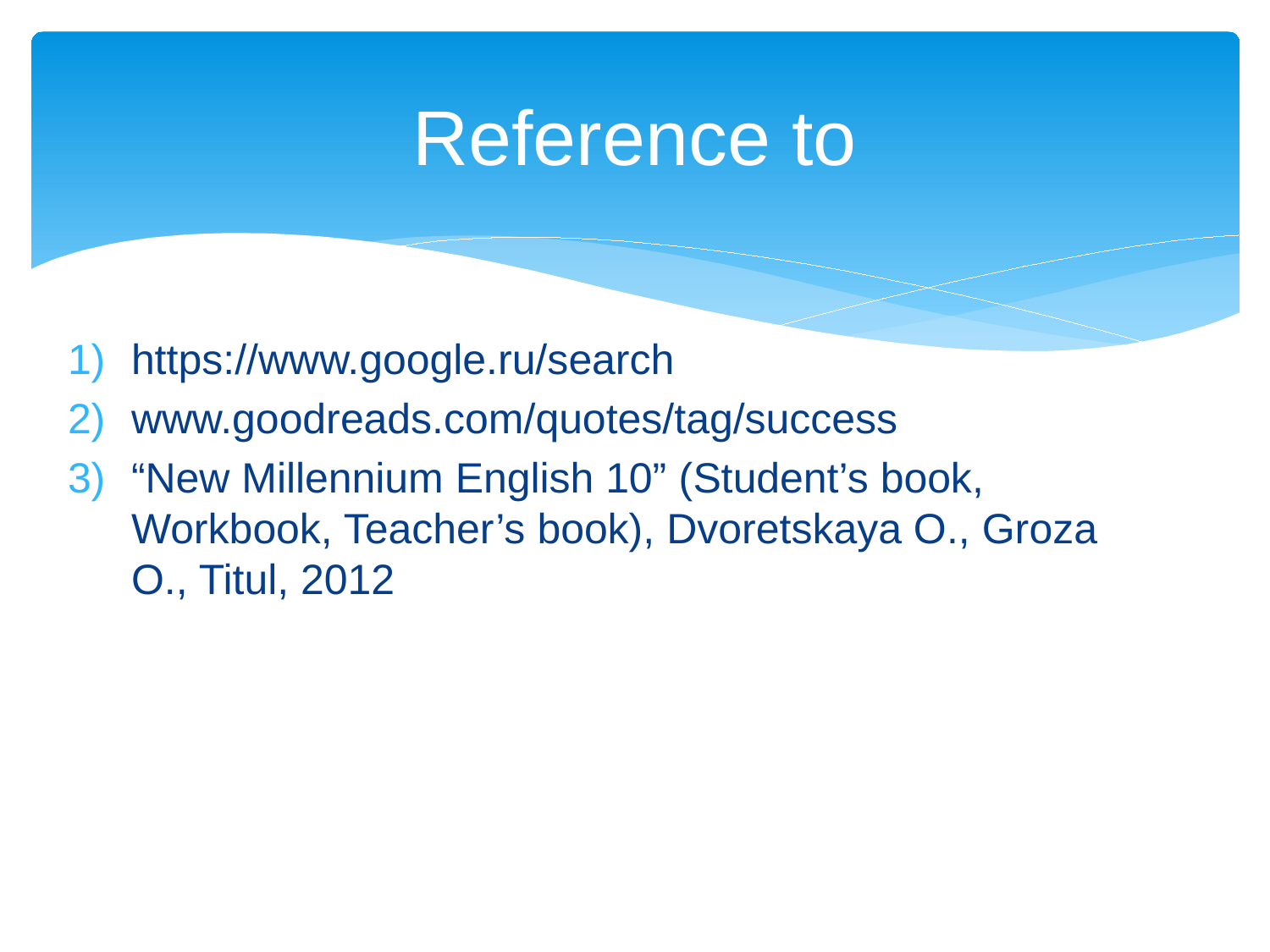

# Reference to
https://www.google.ru/search
www.goodreads.com/quotes/tag/success
“New Millennium English 10” (Student’s book, Workbook, Teacher’s book), Dvoretskaya O., Groza O., Titul, 2012